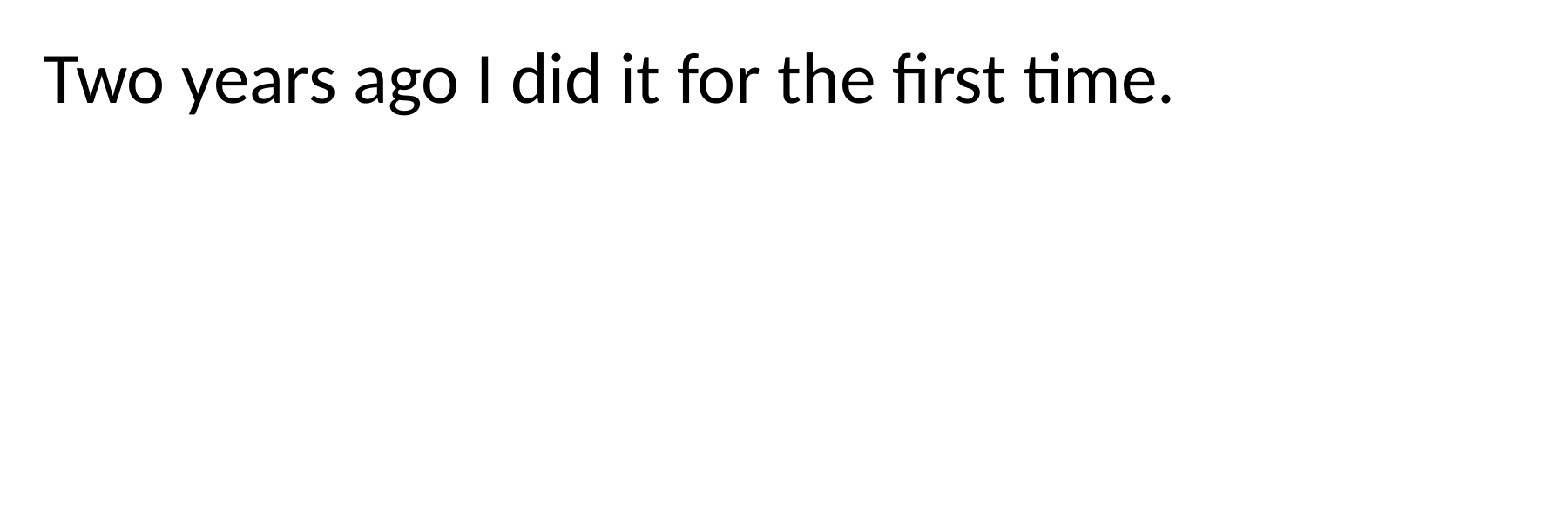

Two years ago I did it for the first time.